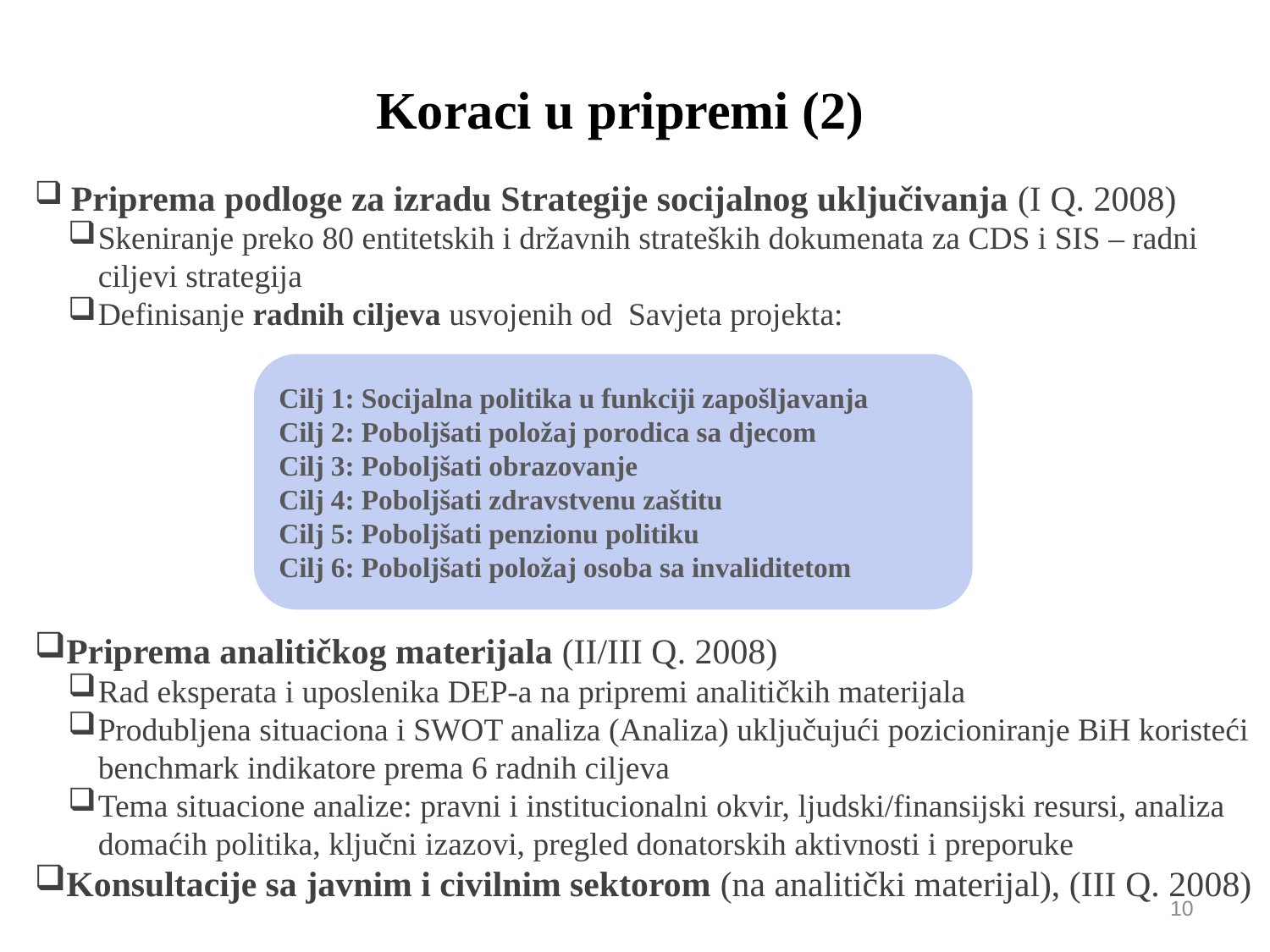

# Koraci u pripremi (2)
 Priprema podloge za izradu Strategije socijalnog uključivanja (I Q. 2008)
Skeniranje preko 80 entitetskih i državnih strateških dokumenata za CDS i SIS – radni ciljevi strategija
Definisanje radnih ciljeva usvojenih od  Savjeta projekta:

Priprema analitičkog materijala (II/III Q. 2008)
Rad eksperata i uposlenika DEP-a na pripremi analitičkih materijala
Produbljena situaciona i SWOT analiza (Analiza) uključujući pozicioniranje BiH koristeći benchmark indikatore prema 6 radnih ciljeva
Tema situacione analize: pravni i institucionalni okvir, ljudski/finansijski resursi, analiza domaćih politika, ključni izazovi, pregled donatorskih aktivnosti i preporuke
Konsultacije sa javnim i civilnim sektorom (na analitički materijal), (III Q. 2008)

Cilj 1: Socijalna politika u funkciji zapošljavanja
Cilj 2: Poboljšati položaj porodica sa djecom
Cilj 3: Poboljšati obrazovanje
Cilj 4: Poboljšati zdravstvenu zaštitu
Cilj 5: Poboljšati penzionu politiku
Cilj 6: Poboljšati položaj osoba sa invaliditetom

10